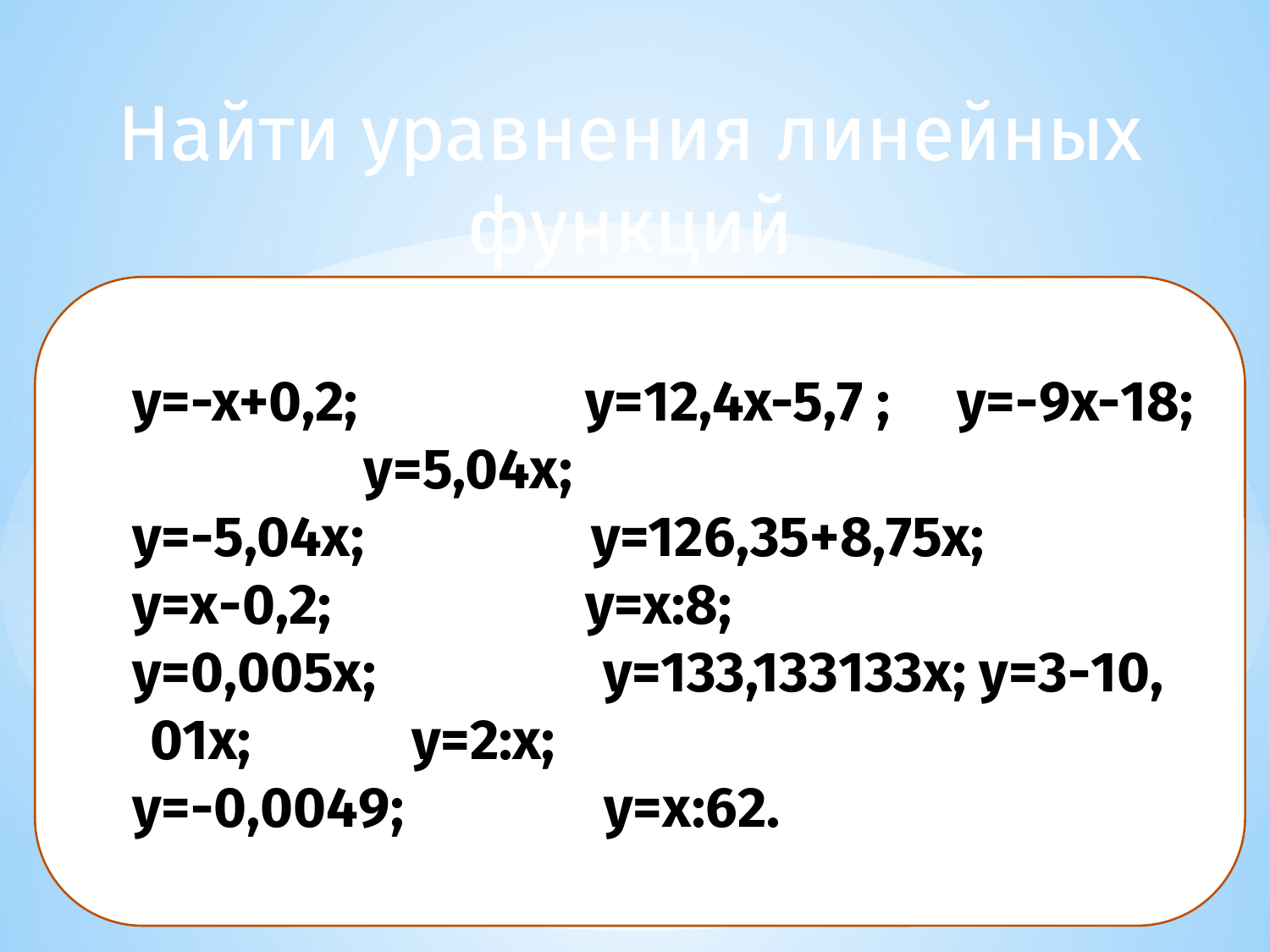

Найти уравнения линейных функций
    y=-x+0,2;                 y=12,4x-5,7 ;     y=-9x-18;                 y=5,04x;
    y=-5,04x;                 y=126,35+8,75x;
    y=x-0,2;                   y=x:8;
    y=0,005x;                 y=133,133133x; y=3-10, 01x;            y=2:x;
    y=-0,0049;               y=х:62.